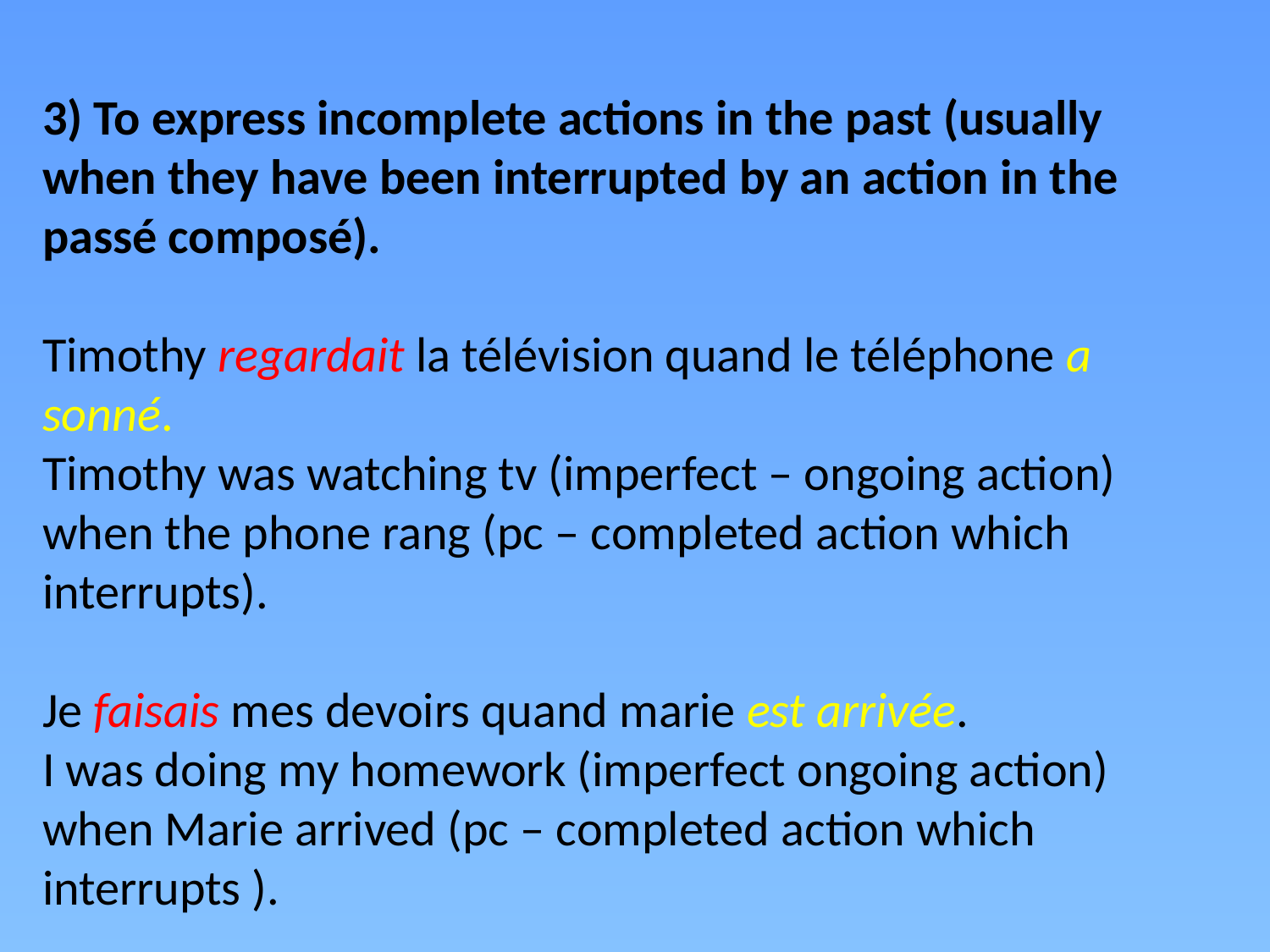

3) To express incomplete actions in the past (usually when they have been interrupted by an action in the passé composé).

Timothy regardait la télévision quand le téléphone a sonné.
Timothy was watching tv (imperfect – ongoing action) when the phone rang (pc – completed action which interrupts).

Je faisais mes devoirs quand marie est arrivée.
I was doing my homework (imperfect ongoing action) when Marie arrived (pc – completed action which interrupts ).